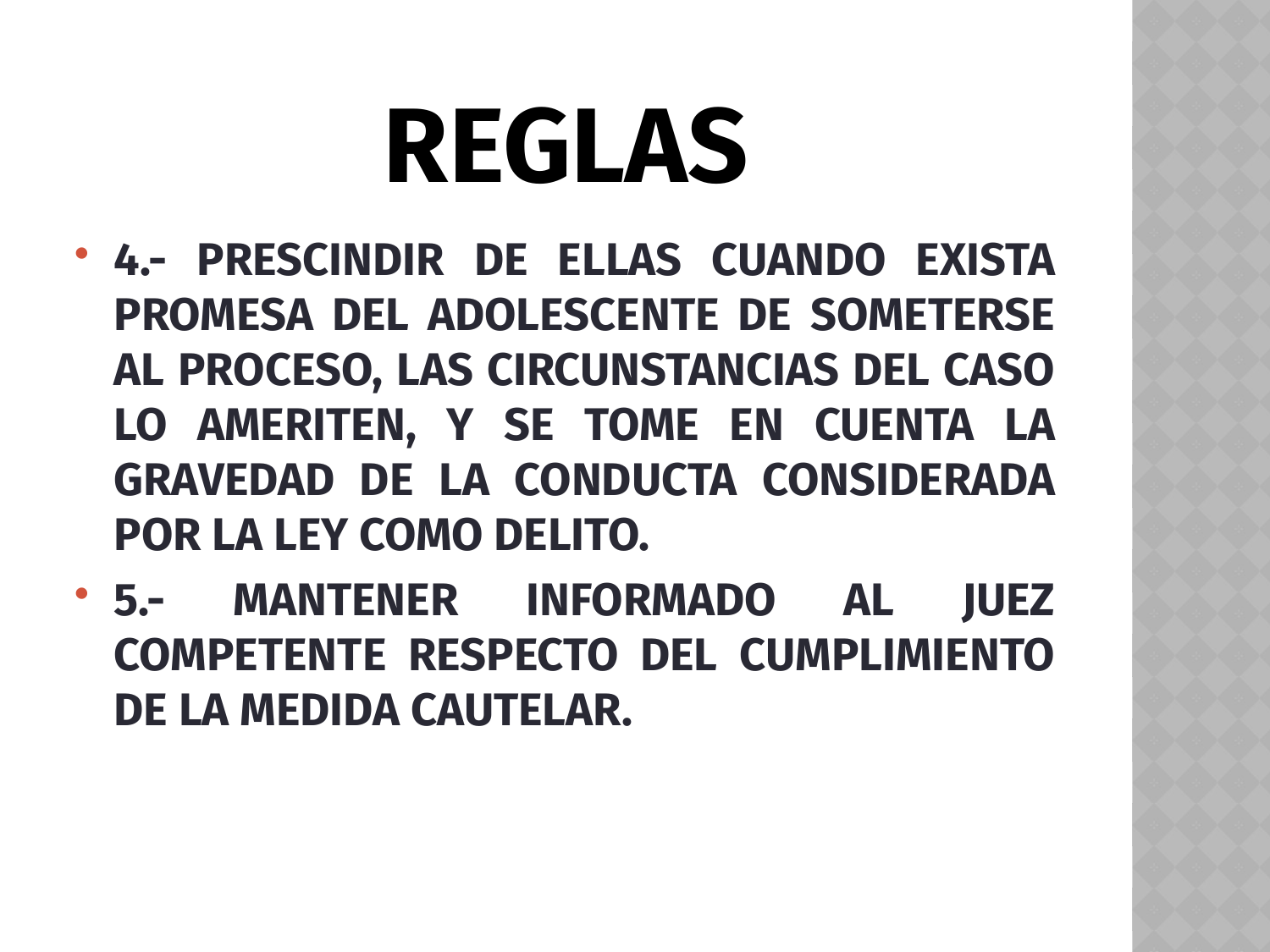

# REGLAS
4.- PRESCINDIR DE ELLAS CUANDO EXISTA PROMESA DEL ADOLESCENTE DE SOMETERSE AL PROCESO, LAS CIRCUNSTANCIAS DEL CASO LO AMERITEN, Y SE TOME EN CUENTA LA GRAVEDAD DE LA CONDUCTA CONSIDERADA POR LA LEY COMO DELITO.
5.- MANTENER INFORMADO AL JUEZ COMPETENTE RESPECTO DEL CUMPLIMIENTO DE LA MEDIDA CAUTELAR.